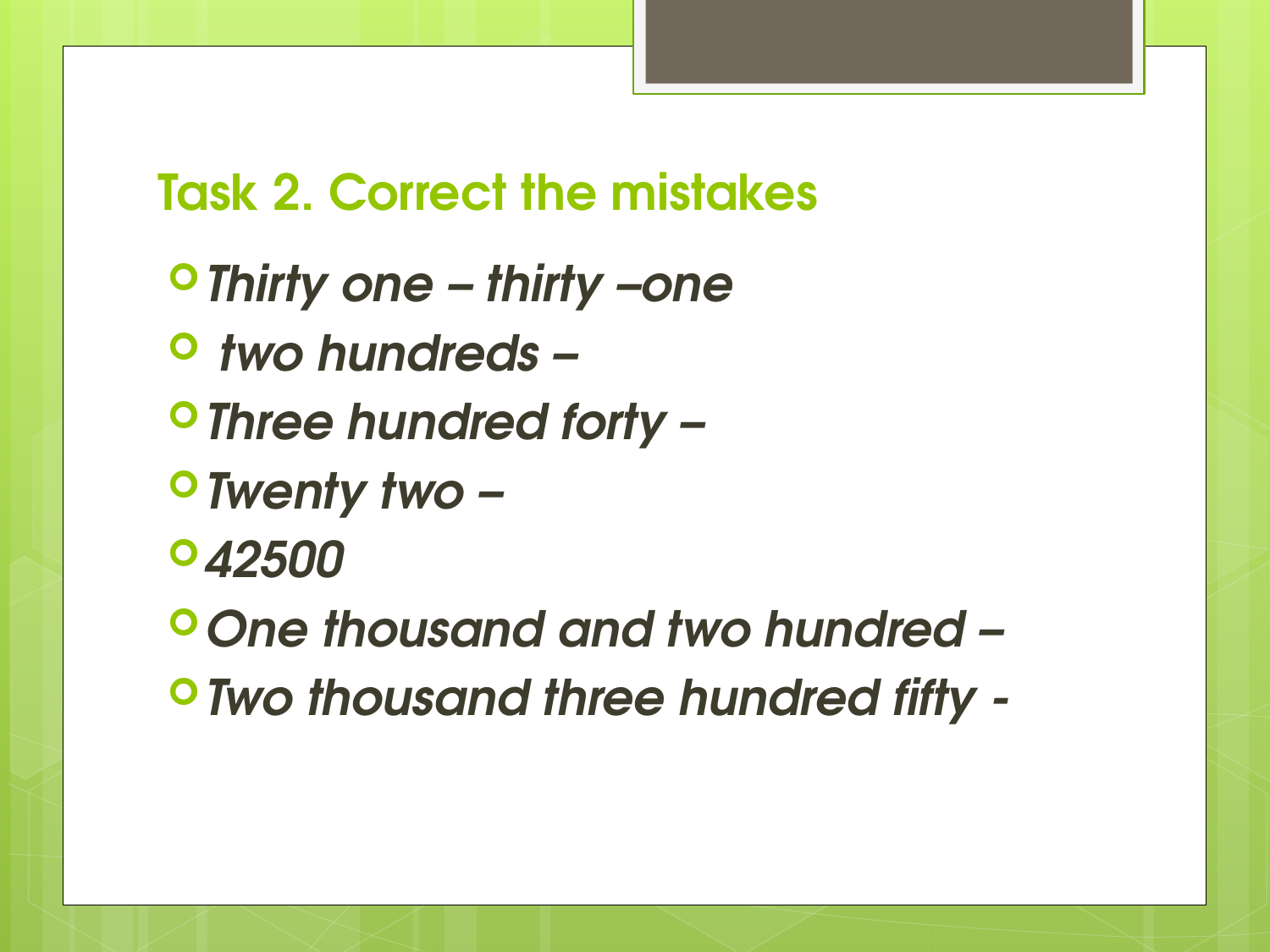

# Task 2. Correct the mistakes
Thirty one – thirty –one
 two hundreds –
Three hundred forty –
Twenty two –
42500
One thousand and two hundred –
Two thousand three hundred fifty -